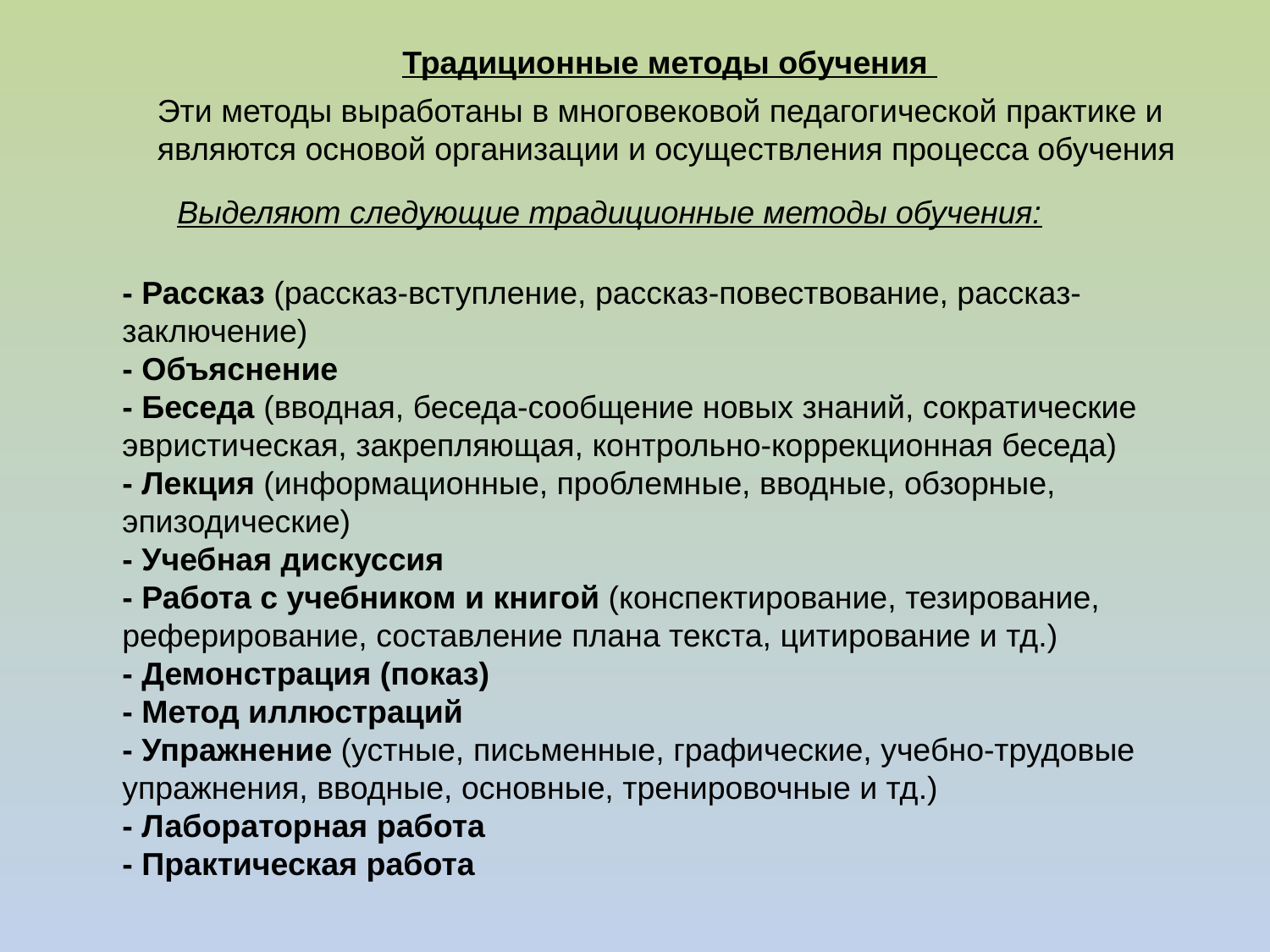

Традиционные методы обучения
Эти методы выработаны в многовековой педагогической практике и являются основой организации и осуществления процесса обучения
Выделяют следующие традиционные методы обучения:
- Рассказ (рассказ-вступление, рассказ-повествование, рассказ-заключение)
- Объяснение
- Беседа (вводная, беседа-сообщение новых знаний, сократические эвристическая, закрепляющая, контрольно-коррекционная беседа)
- Лекция (информационные, проблемные, вводные, обзорные, эпизодические)
- Учебная дискуссия
- Работа с учебником и книгой (конспектирование, тезирование, реферирование, составление плана текста, цитирование и тд.)
- Демонстрация (показ)
- Метод иллюстраций
- Упражнение (устные, письменные, графические, учебно-трудовые упражнения, вводные, основные, тренировочные и тд.)
- Лабораторная работа
- Практическая работа